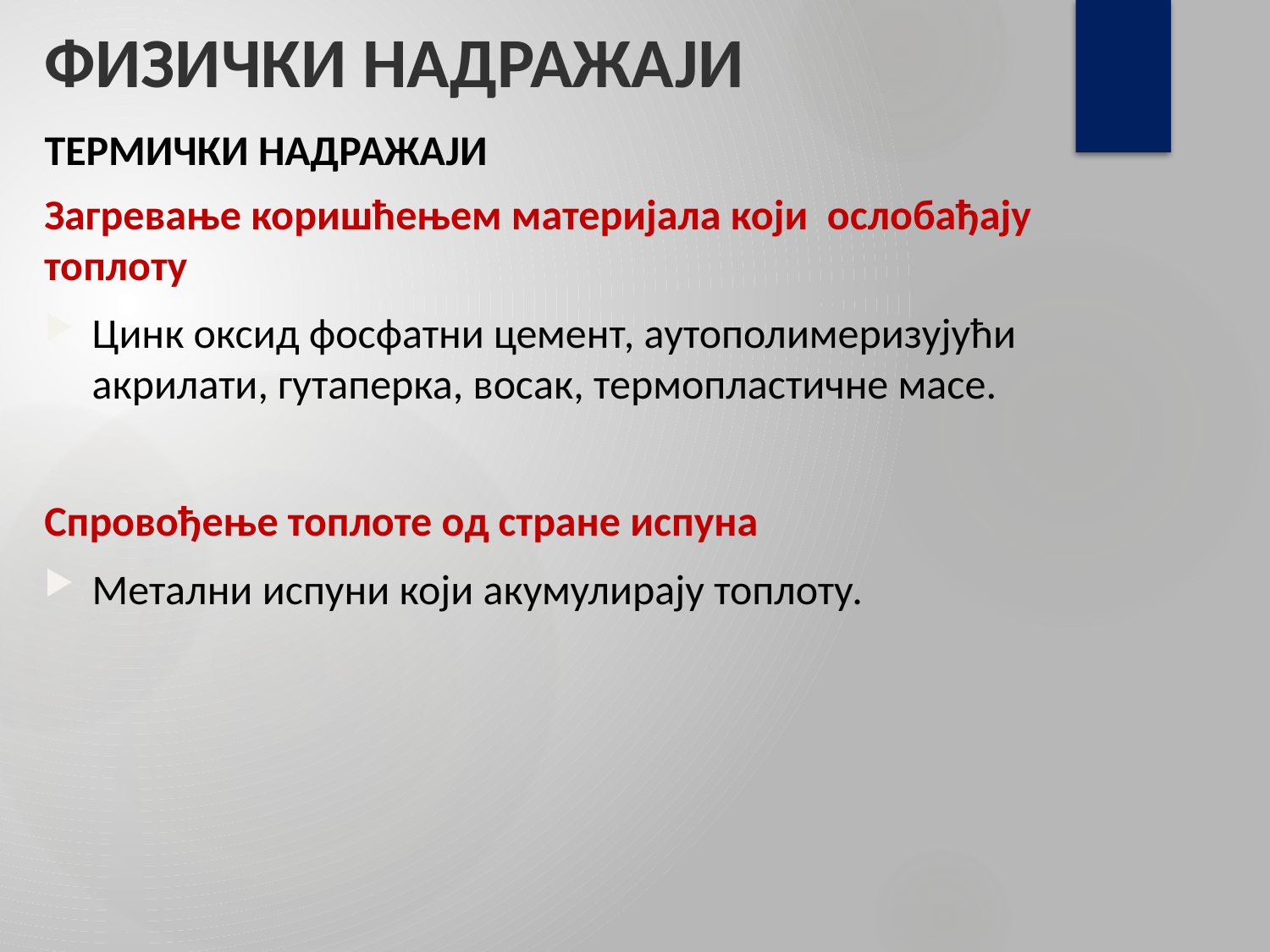

# ФИЗИЧКИ НАДРАЖАЈИ
ТЕРМИЧКИ НАДРАЖАЈИ

Загревање коришћењем материјала који  ослобађају топлоту
Цинк оксид фосфатни цемент, аутополимеризујући акрилати, гутаперка, восак, термопластичне масе.

Спровођење топлоте од стране испуна
Метални испуни који акумулирају топлоту.